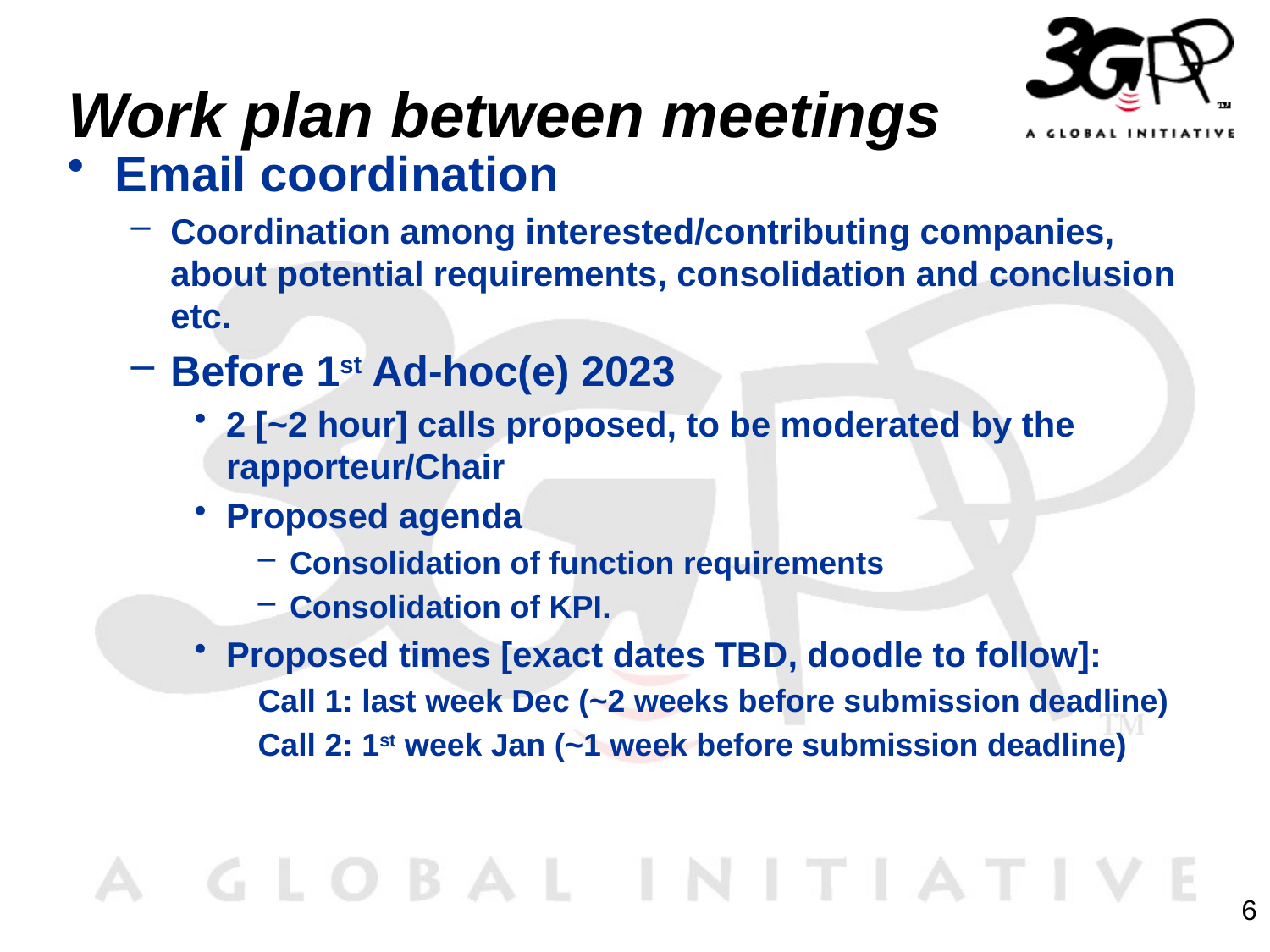

# Work plan between meetings
Email coordination
Coordination among interested/contributing companies, about potential requirements, consolidation and conclusion etc.
Before 1st Ad-hoc(e) 2023
2 [~2 hour] calls proposed, to be moderated by the rapporteur/Chair
Proposed agenda
Consolidation of function requirements
Consolidation of KPI.
Proposed times [exact dates TBD, doodle to follow]:
Call 1: last week Dec (~2 weeks before submission deadline)
Call 2: 1st week Jan (~1 week before submission deadline)

6